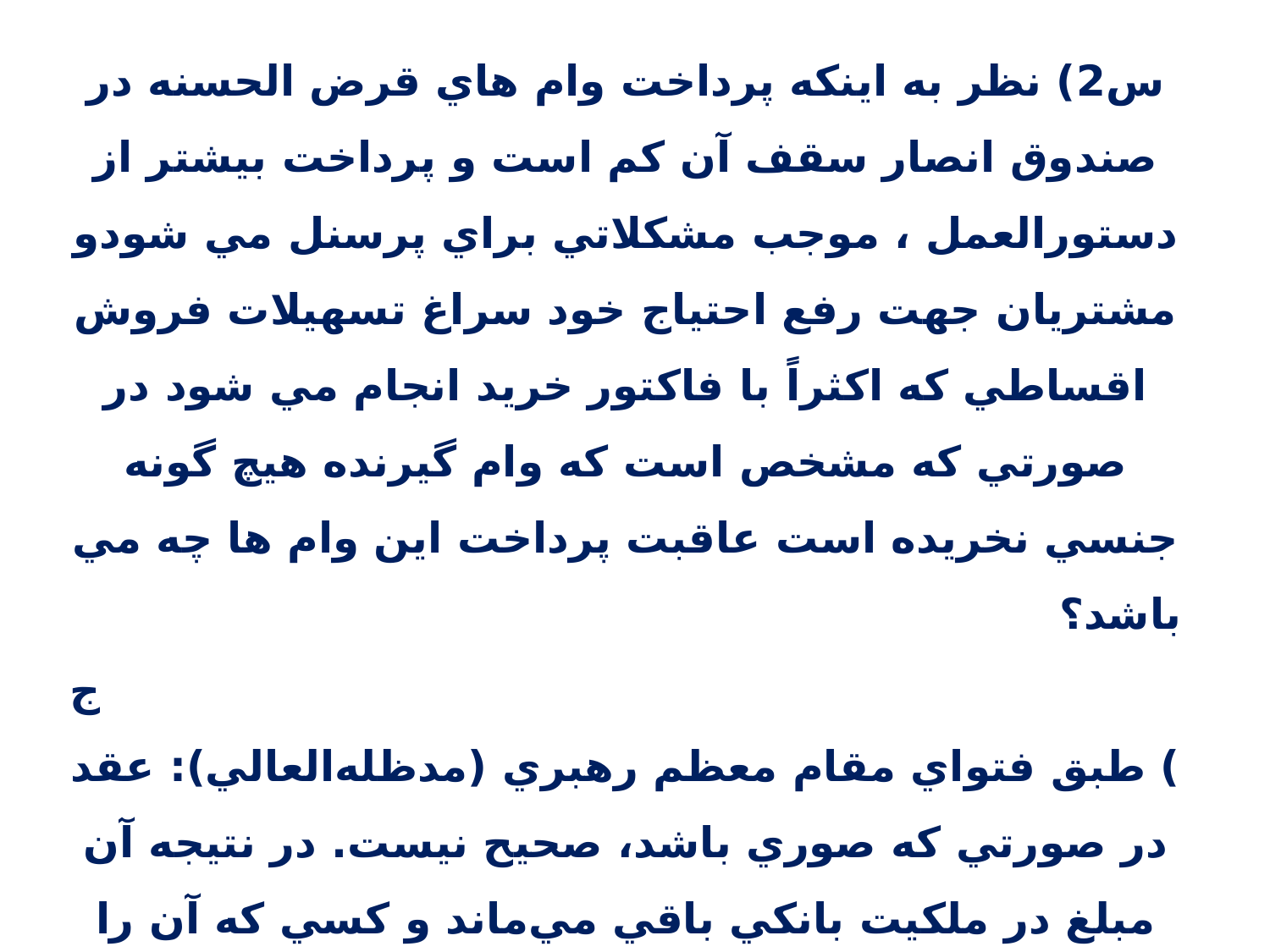

س2) نظر به اينكه پرداخت وام هاي قرض الحسنه در صندوق انصار سقف آن كم است و پرداخت بيشتر از دستورالعمل ، موجب مشكلاتي براي پرسنل مي شودو مشتريان جهت رفع احتياج خود سراغ تسهيلات فروش اقساطي كه اكثراً با فاكتور خريد انجام مي شود در صورتي كه مشخص است كه وام گيرنده هيچ گونه جنسي نخريده است عاقبت پرداخت اين وام ها چه مي باشد؟                                                                                                                                             ج ) طبق فتواي مقام معظم رهبري (مدظله‌العالي): عقد در صورتي كه صوري باشد، صحيح نيست. در نتيجه آن مبلغ در ملكيت بانكي باقي مي‌ماند و كسي كه آن را گرفته حق تصرف در آن را ندارد.(اجوبه، س 1787)